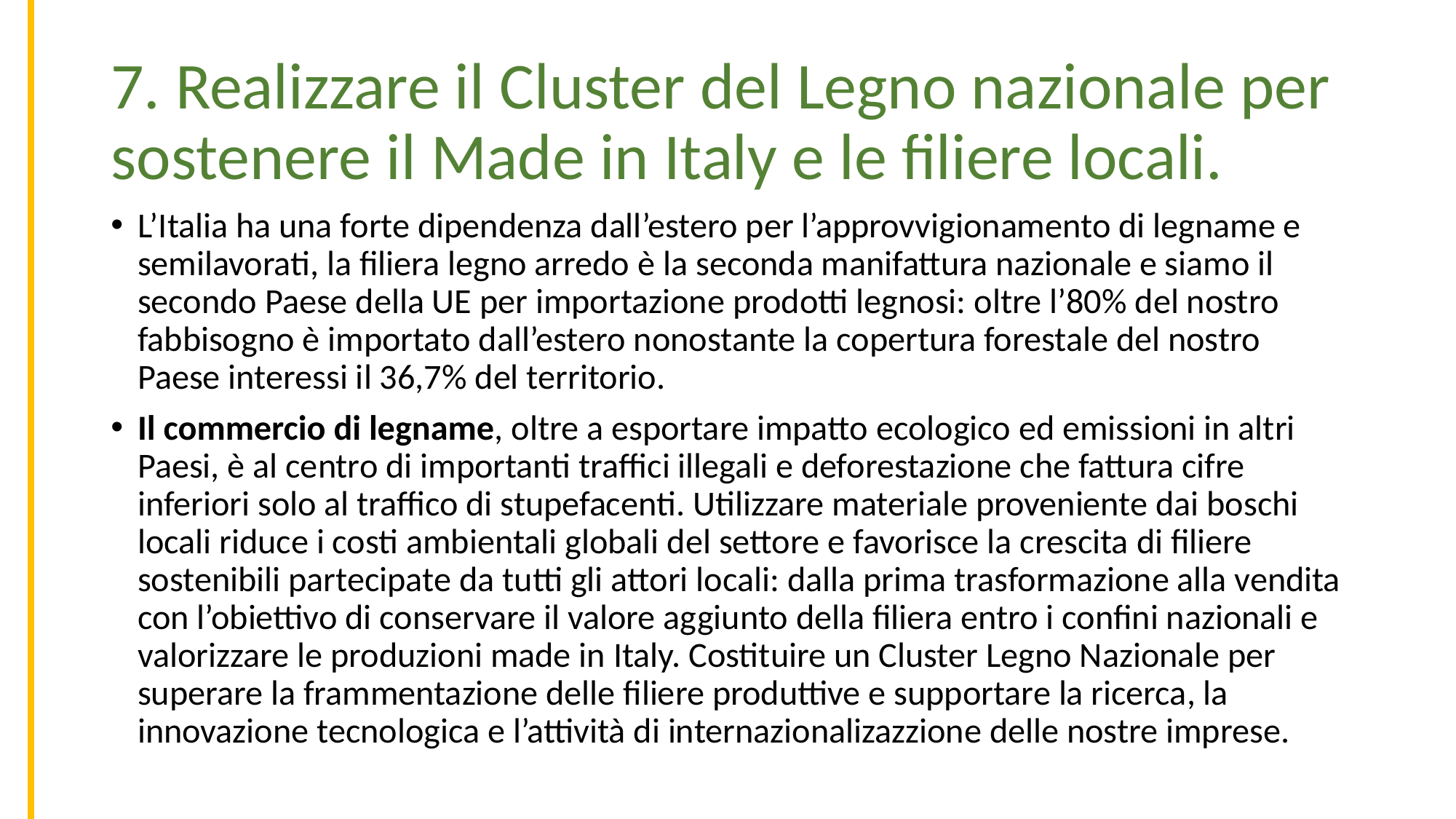

7. Realizzare il Cluster del Legno nazionale per sostenere il Made in Italy e le filiere locali.
L’Italia ha una forte dipendenza dall’estero per l’approvvigionamento di legname e semilavorati, la filiera legno arredo è la seconda manifattura nazionale e siamo il secondo Paese della UE per importazione prodotti legnosi: oltre l’80% del nostro fabbisogno è importato dall’estero nonostante la copertura forestale del nostro Paese interessi il 36,7% del territorio.
Il commercio di legname, oltre a esportare impatto ecologico ed emissioni in altri Paesi, è al centro di importanti traffici illegali e deforestazione che fattura cifre inferiori solo al traffico di stupefacenti. Utilizzare materiale proveniente dai boschi locali riduce i costi ambientali globali del settore e favorisce la crescita di filiere sostenibili partecipate da tutti gli attori locali: dalla prima trasformazione alla vendita con l’obiettivo di conservare il valore aggiunto della filiera entro i confini nazionali e valorizzare le produzioni made in Italy. Costituire un Cluster Legno Nazionale per superare la frammentazione delle filiere produttive e supportare la ricerca, la innovazione tecnologica e l’attività di internazionalizazzione delle nostre imprese.